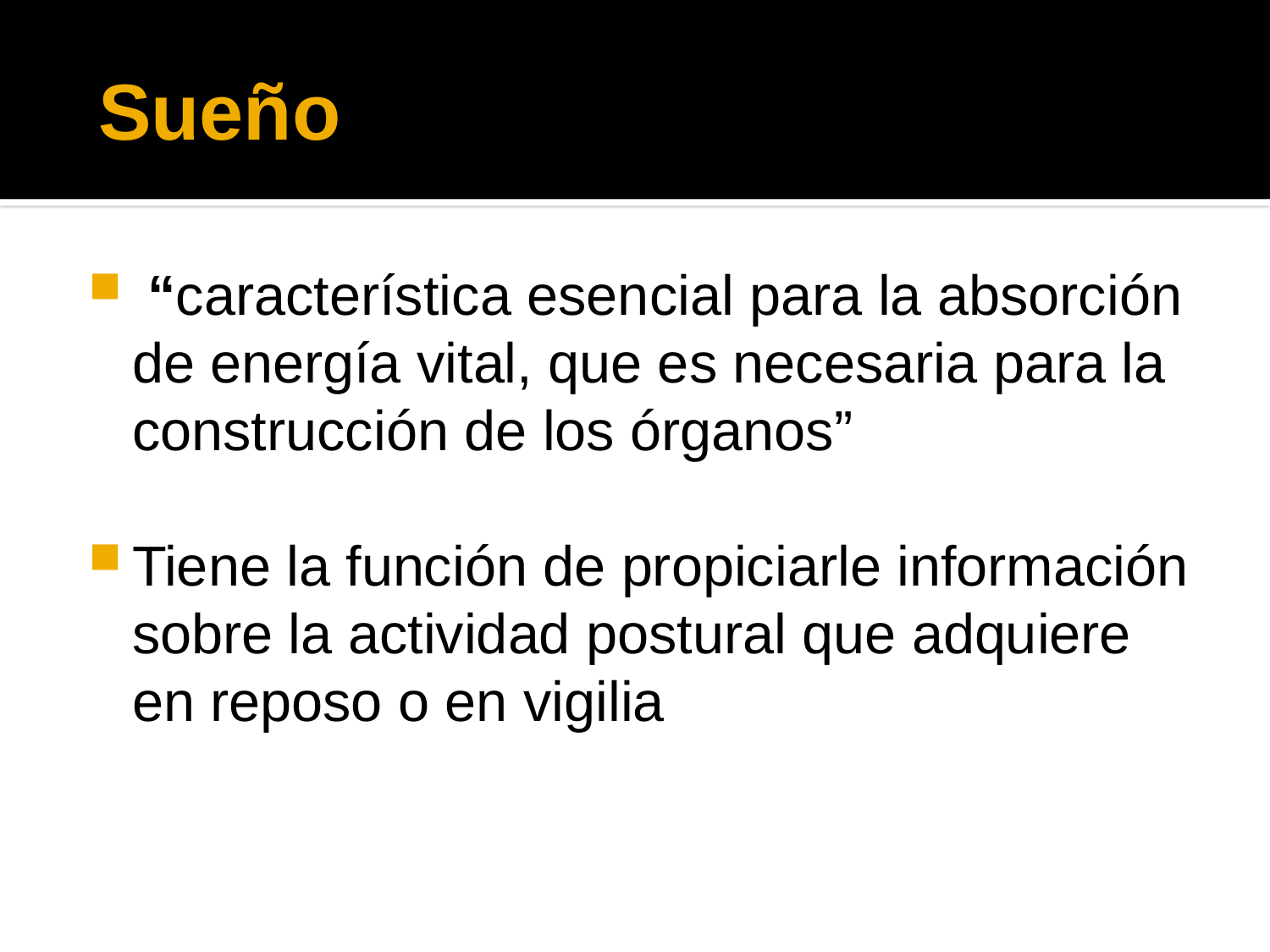

# Sueño
 “característica esencial para la absorción de energía vital, que es necesaria para la construcción de los órganos”

Tiene la función de propiciarle información sobre la actividad postural que adquiere en reposo o en vigilia